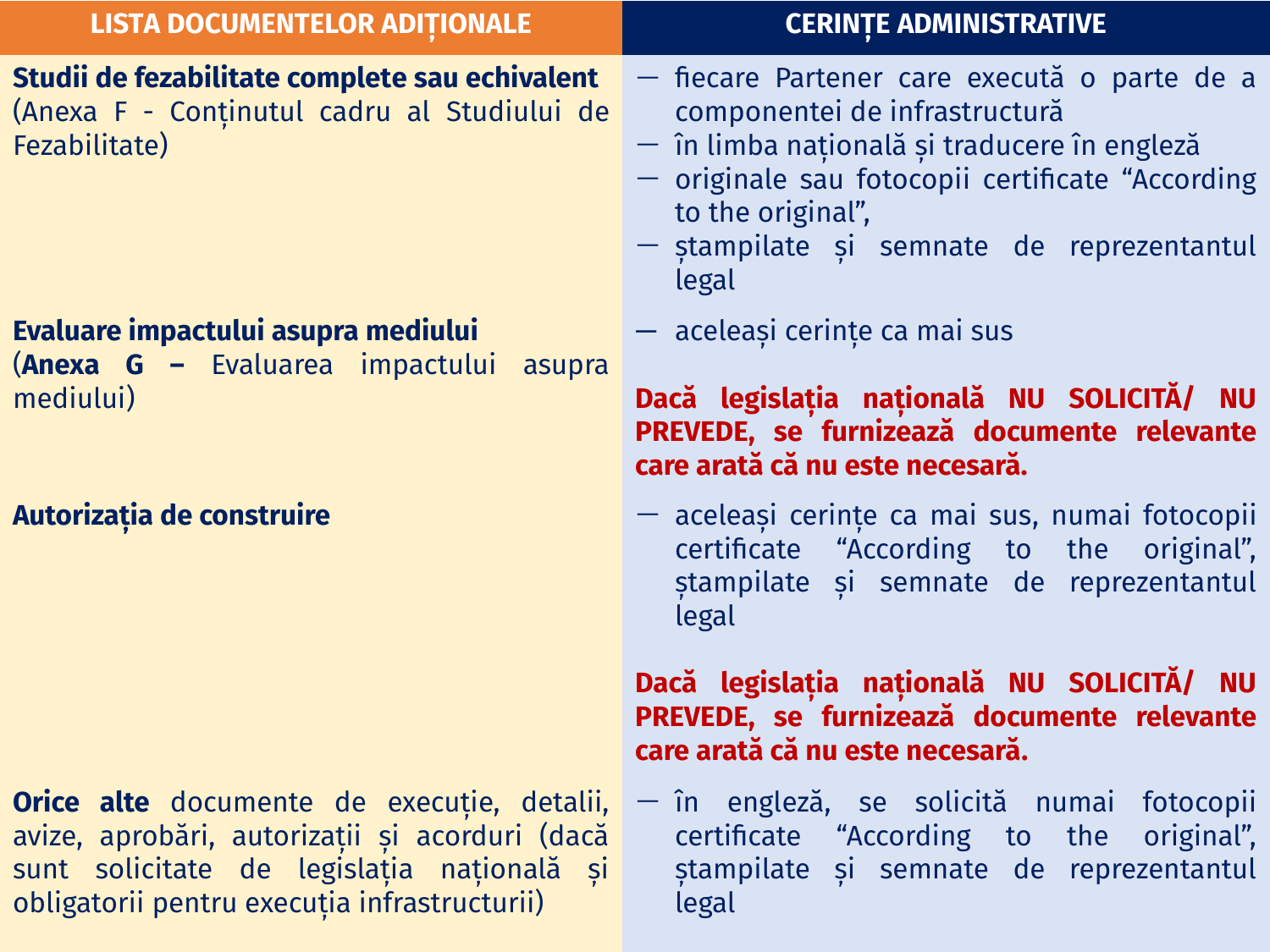

| LISTA DOCUMENTELOR ADIȚIONALE | CERINȚE ADMINISTRATIVE |
| --- | --- |
| Studii de fezabilitate complete sau echivalent (Anexa F - Conținutul cadru al Studiului de Fezabilitate) | fiecare Partener care execută o parte de a componentei de infrastructură în limba națională și traducere în engleză originale sau fotocopii certificate “According to the original”, ștampilate și semnate de reprezentantul legal |
| Evaluare impactului asupra mediului (Anexa G – Evaluarea impactului asupra mediului) | aceleași cerințe ca mai sus Dacă legislația națională NU SOLICITĂ/ NU PREVEDE, se furnizează documente relevante care arată că nu este necesară. |
| Autorizația de construire | aceleași cerințe ca mai sus, numai fotocopii certificate “According to the original”, ștampilate și semnate de reprezentantul legal Dacă legislația națională NU SOLICITĂ/ NU PREVEDE, se furnizează documente relevante care arată că nu este necesară. |
| Orice alte documente de execuție, detalii, avize, aprobări, autorizații și acorduri (dacă sunt solicitate de legislația națională și obligatorii pentru execuția infrastructurii) | în engleză, se solicită numai fotocopii certificate “According to the original”, ștampilate și semnate de reprezentantul legal |
5